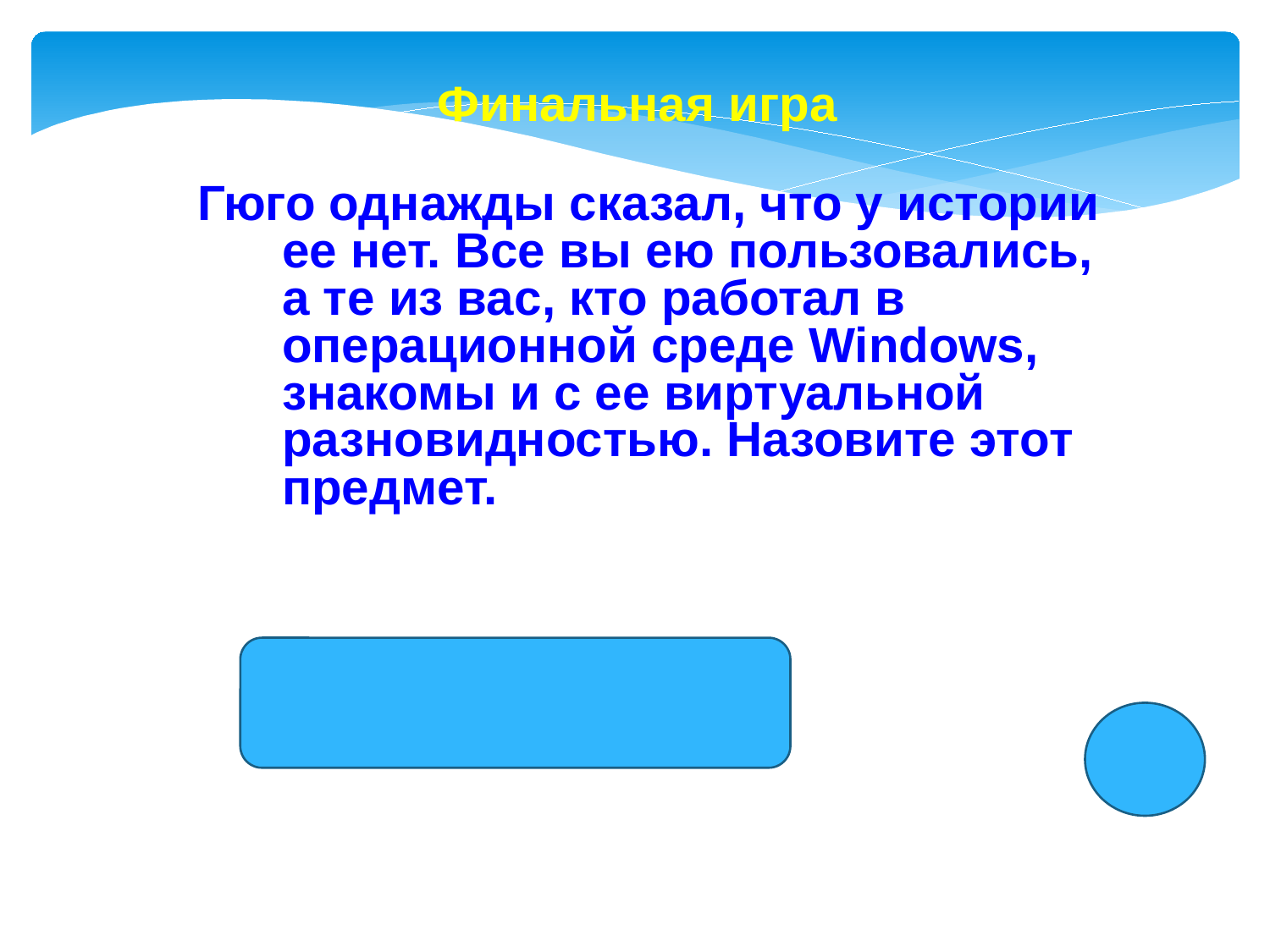

Финальная игра
Гюго однажды сказал, что у истории ее нет. Все вы ею пользовались,
а те из вас, кто работал в операционной среде Windows,
знакомы и с ее виртуальной разновидностью. Назовите этот предмет.
Мусорная корзина